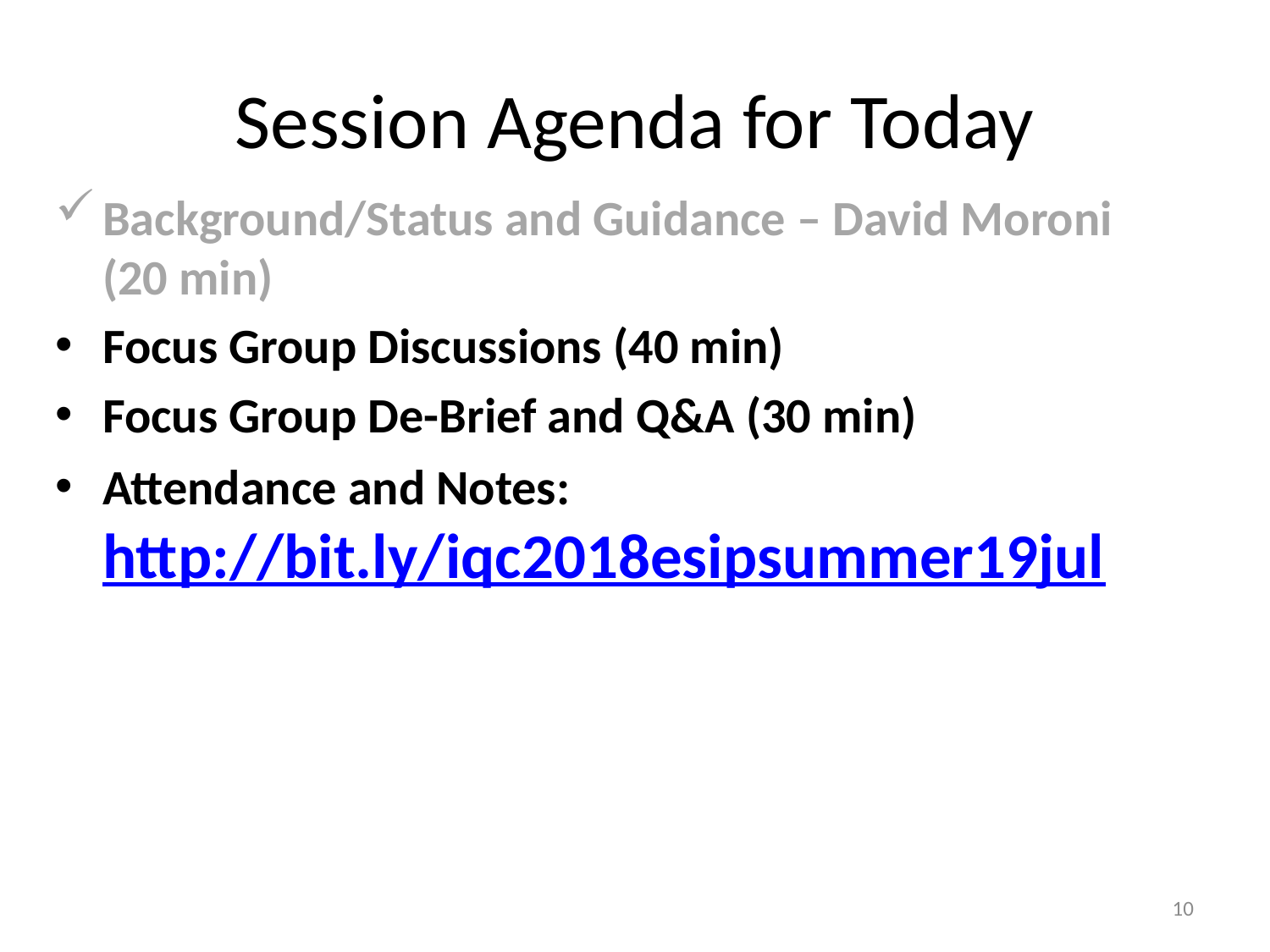

# Session Agenda for Today
Background/Status and Guidance – David Moroni (20 min)
Focus Group Discussions (40 min)
Focus Group De-Brief and Q&A (30 min)
Attendance and Notes: http://bit.ly/iqc2018esipsummer19jul

10